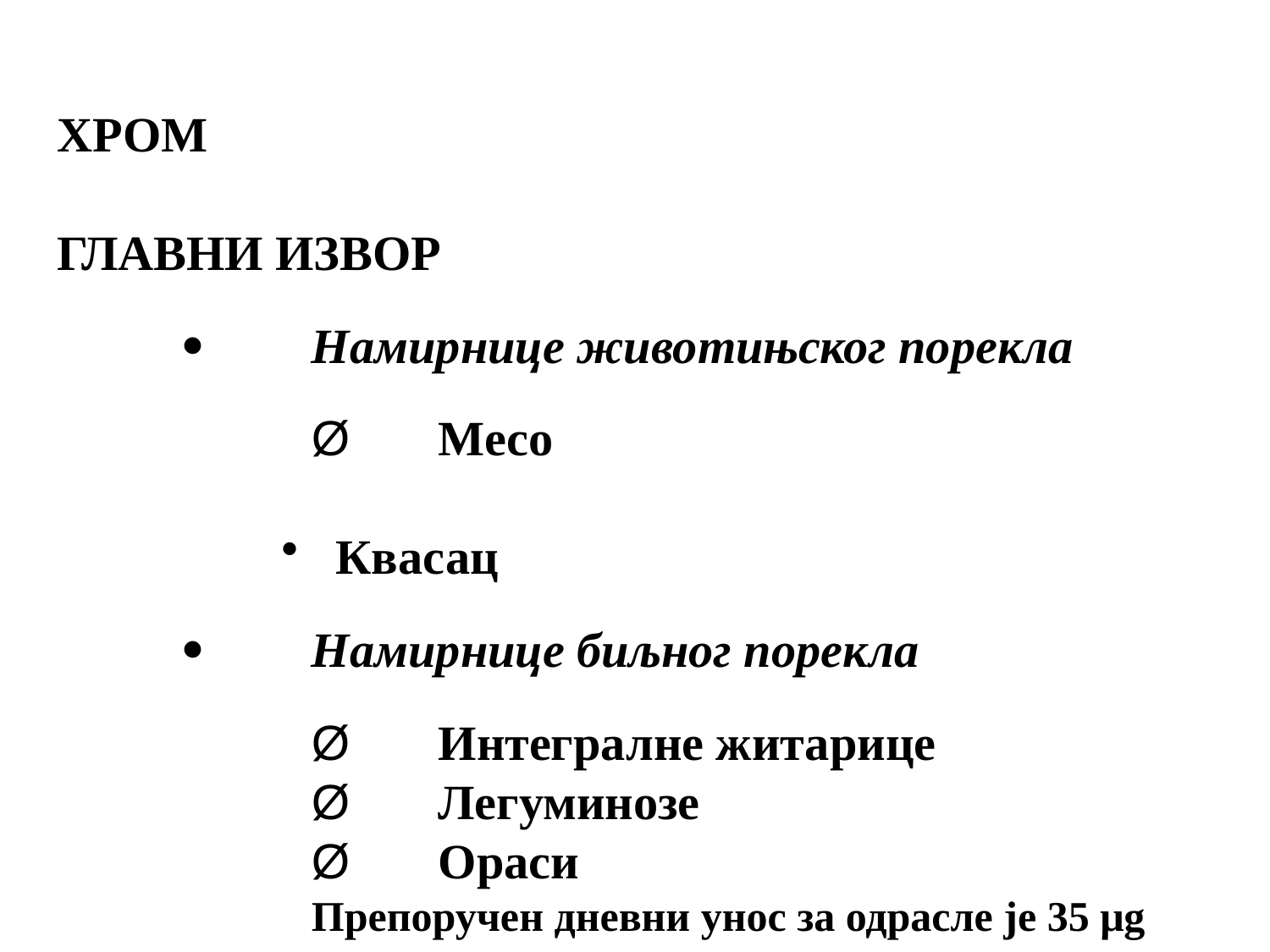

ХРОМ

ГЛАВНИ ИЗВОР

•	Намирнице животињског порекла

Ø	Месо

  Квасац

•	Намирнице биљног порекла

Ø	Интегралне житарице
Ø	Легуминозе
Ø	Ораси
Препоручен дневни унос за одрасле је 35 μg